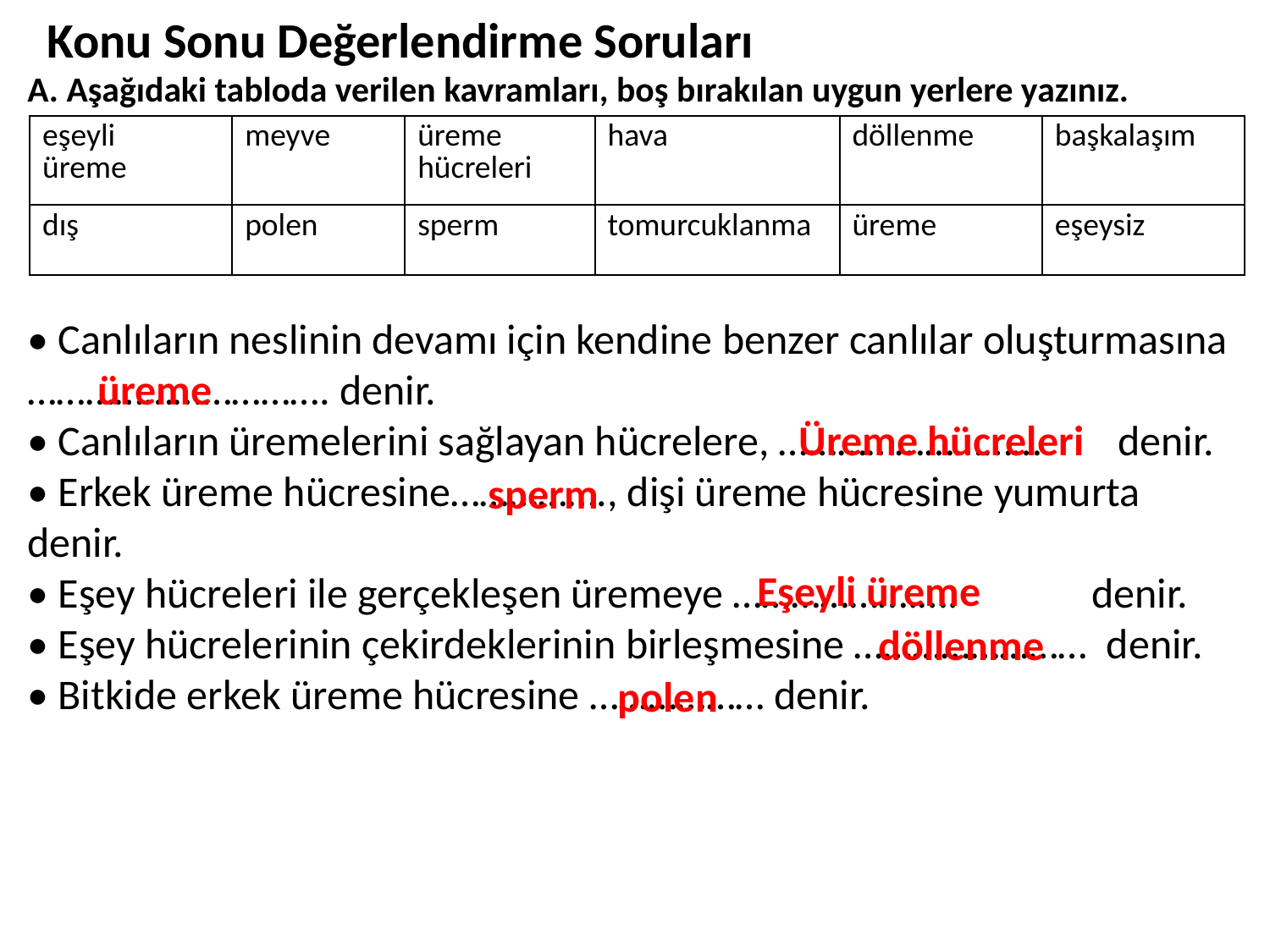

Konu Sonu Değerlendirme Soruları
A. Aşağıdaki tabloda verilen kavramları, boş bırakılan uygun yerlere yazınız.
| eşeyli üreme | meyve | üreme hücreleri | hava | döllenme | başkalaşım |
| --- | --- | --- | --- | --- | --- |
| dış | polen | sperm | tomurcuklanma | üreme | eşeysiz |
• Canlıların neslinin devamı için kendine benzer canlılar oluşturmasına …………………………. denir.
• Canlıların üremelerini sağlayan hücrelere, ………………………        denir.
• Erkek üreme hücresine……………., dişi üreme hücresine yumurta denir.
• Eşey hücreleri ile gerçekleşen üremeye ……………….….              denir.
• Eşey hücrelerinin çekirdeklerinin birleşmesine ……………………  denir.
• Bitkide erkek üreme hücresine ……………… denir.
üreme
Üreme hücreleri
sperm
Eşeyli üreme
döllenme
polen